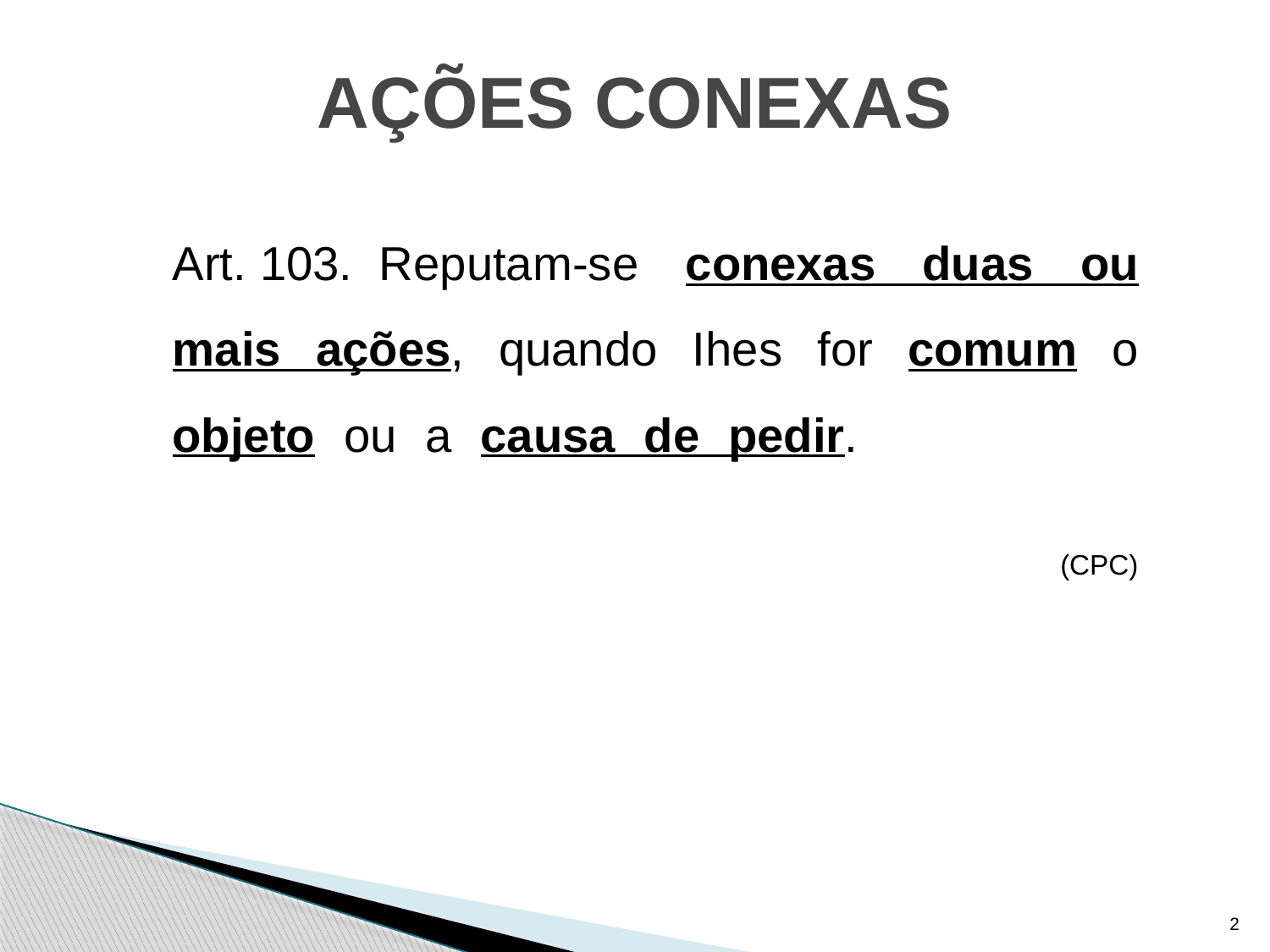

# AÇÕES CONEXAS
	Art. 103.  Reputam-se conexas duas ou mais ações, quando Ihes for comum o objeto ou a causa de pedir.
(CPC)
2